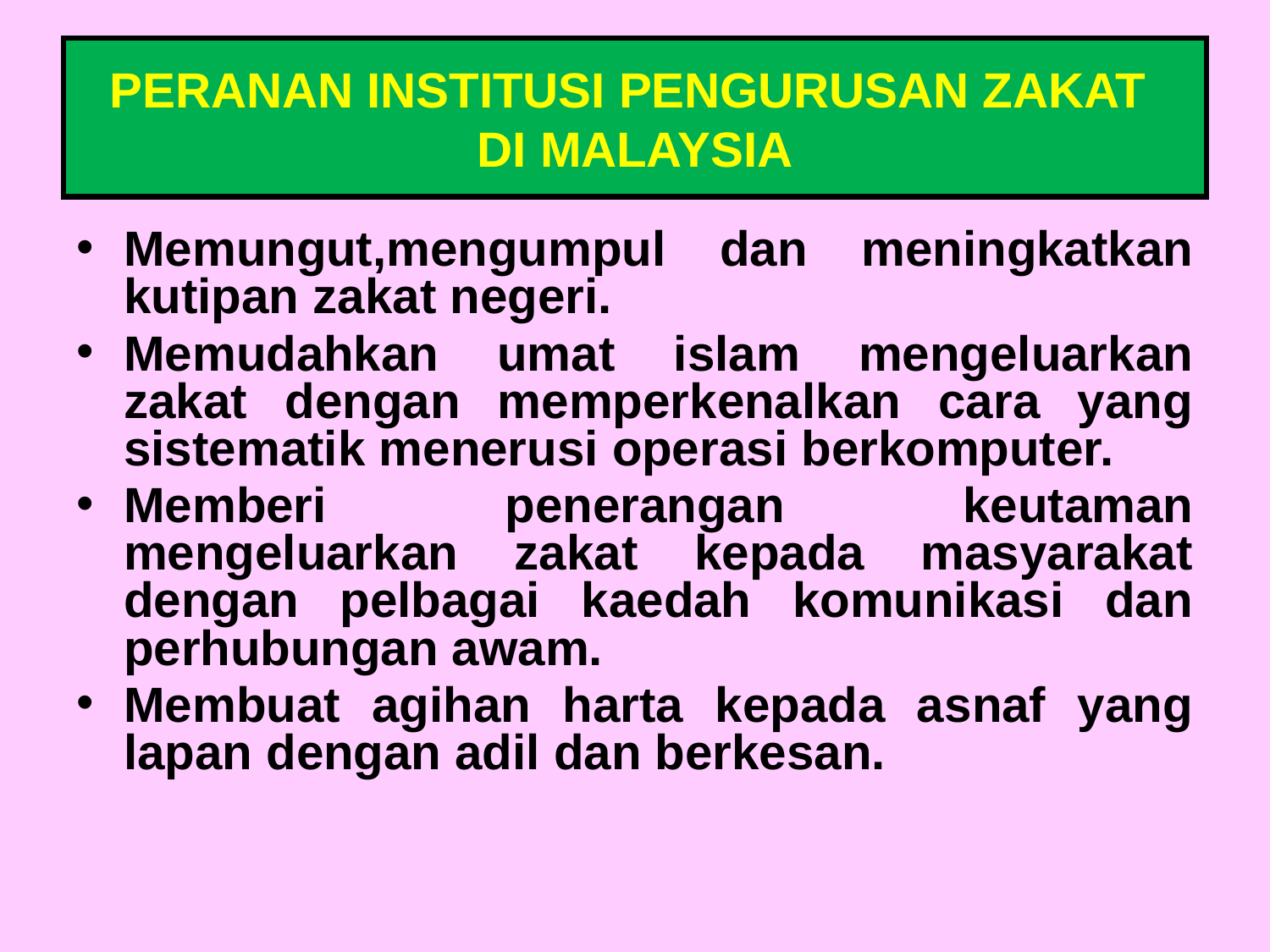

PERANAN INSTITUSI PENGURUSAN ZAKAT
DI MALAYSIA
Memungut,mengumpul dan meningkatkan kutipan zakat negeri.
Memudahkan umat islam mengeluarkan zakat dengan memperkenalkan cara yang sistematik menerusi operasi berkomputer.
Memberi penerangan keutaman mengeluarkan zakat kepada masyarakat dengan pelbagai kaedah komunikasi dan perhubungan awam.
Membuat agihan harta kepada asnaf yang lapan dengan adil dan berkesan.